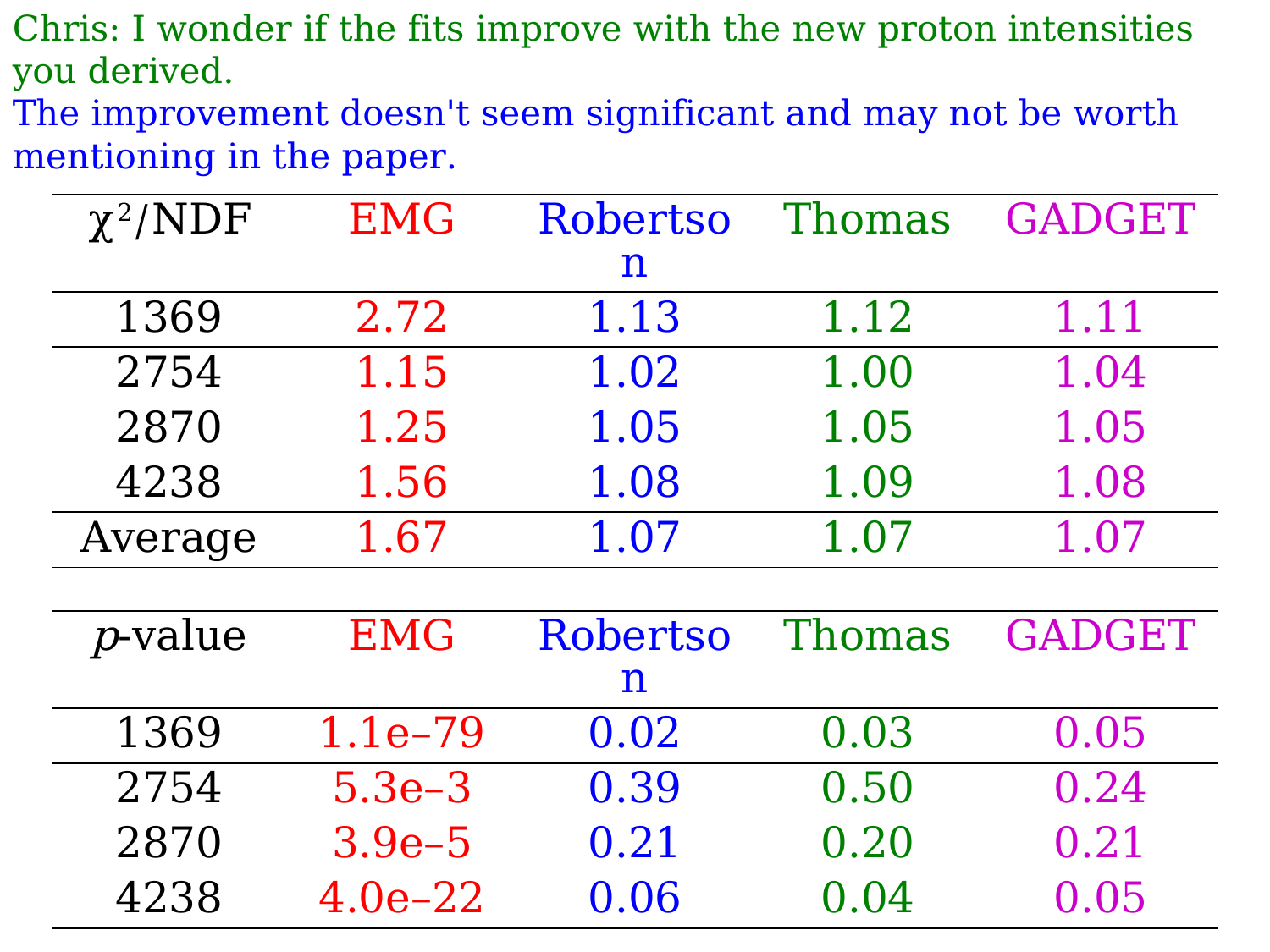

Chris: I wonder if the fits improve with the new proton intensities you derived.
The improvement doesn't seem significant and may not be worth mentioning in the paper.
| χ2/NDF | EMG | Robertson | Thomas | GADGET |
| --- | --- | --- | --- | --- |
| 1369 | 2.72 | 1.13 | 1.12 | 1.11 |
| 2754 | 1.15 | 1.02 | 1.00 | 1.04 |
| 2870 | 1.25 | 1.05 | 1.05 | 1.05 |
| 4238 | 1.56 | 1.08 | 1.09 | 1.08 |
| Average | 1.67 | 1.07 | 1.07 | 1.07 |
| p-value | EMG | Robertson | Thomas | GADGET |
| --- | --- | --- | --- | --- |
| 1369 | 1.1e–79 | 0.02 | 0.03 | 0.05 |
| 2754 | 5.3e–3 | 0.39 | 0.50 | 0.24 |
| 2870 | 3.9e–5 | 0.21 | 0.20 | 0.21 |
| 4238 | 4.0e–22 | 0.06 | 0.04 | 0.05 |